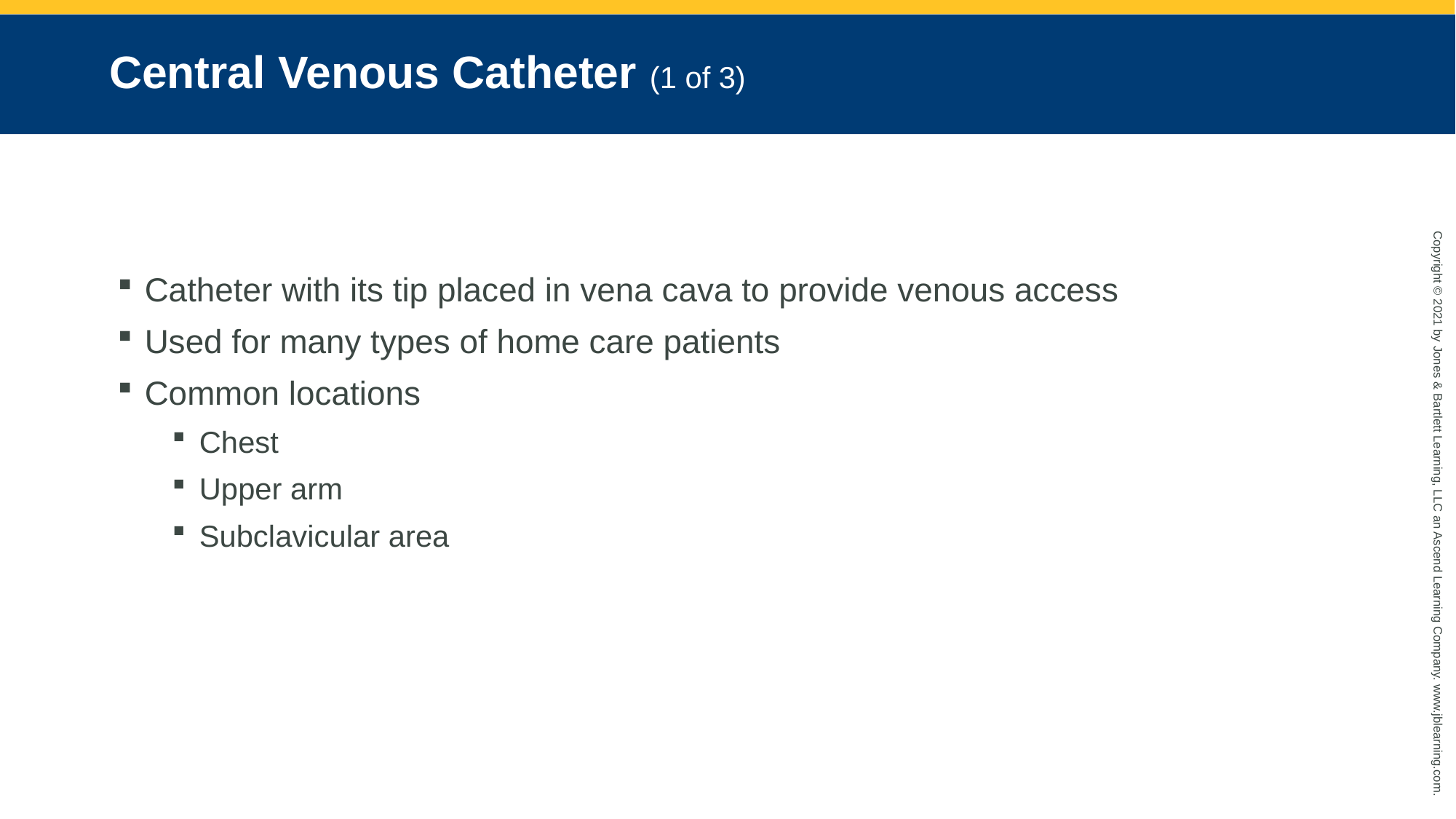

# Central Venous Catheter (1 of 3)
Catheter with its tip placed in vena cava to provide venous access
Used for many types of home care patients
Common locations
Chest
Upper arm
Subclavicular area